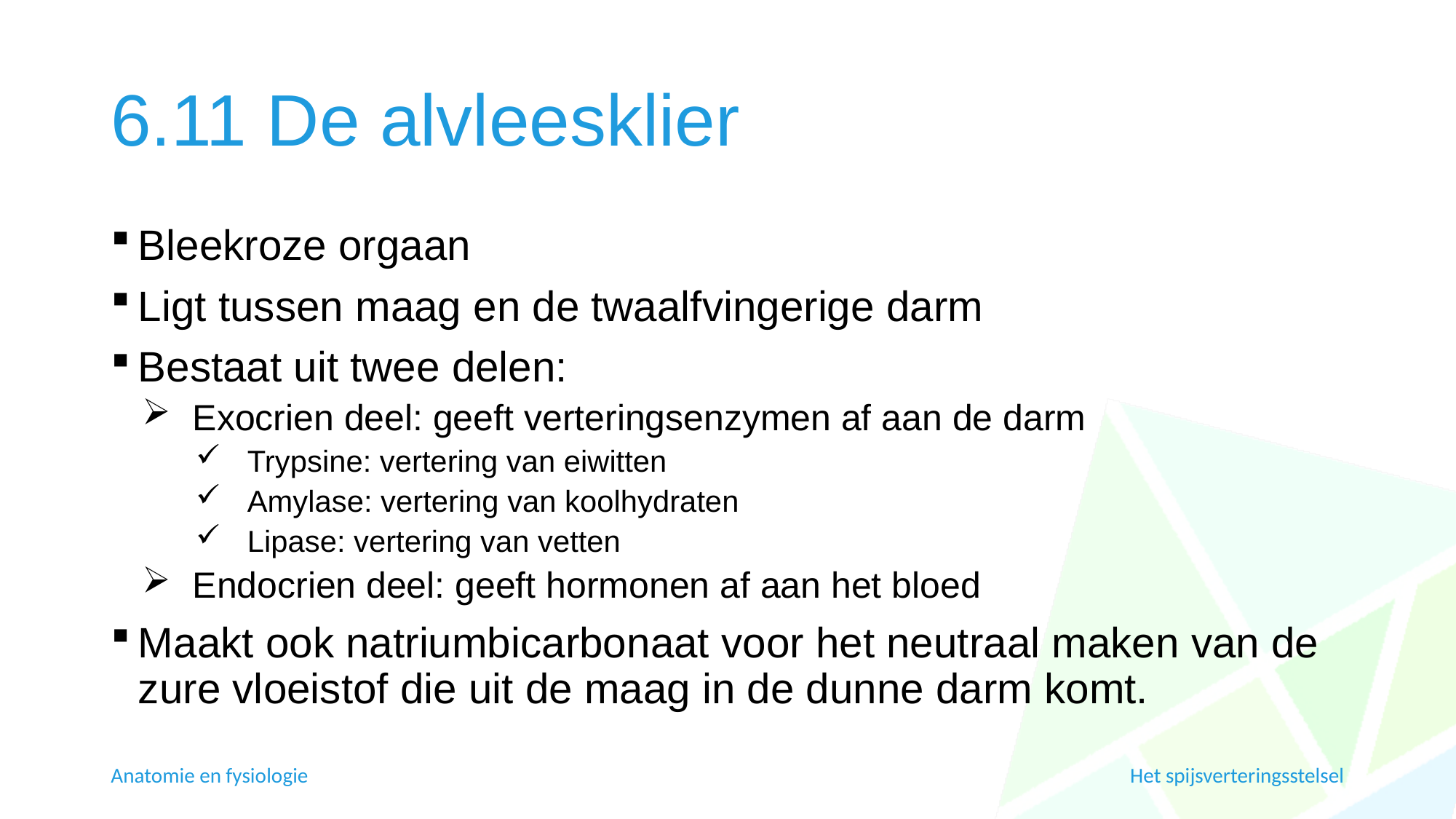

# 6.11 De alvleesklier
Bleekroze orgaan
Ligt tussen maag en de twaalfvingerige darm
Bestaat uit twee delen:
Exocrien deel: geeft verteringsenzymen af aan de darm
Trypsine: vertering van eiwitten
Amylase: vertering van koolhydraten
Lipase: vertering van vetten
Endocrien deel: geeft hormonen af aan het bloed
Maakt ook natriumbicarbonaat voor het neutraal maken van de zure vloeistof die uit de maag in de dunne darm komt.
Anatomie en fysiologie
Het spijsverteringsstelsel